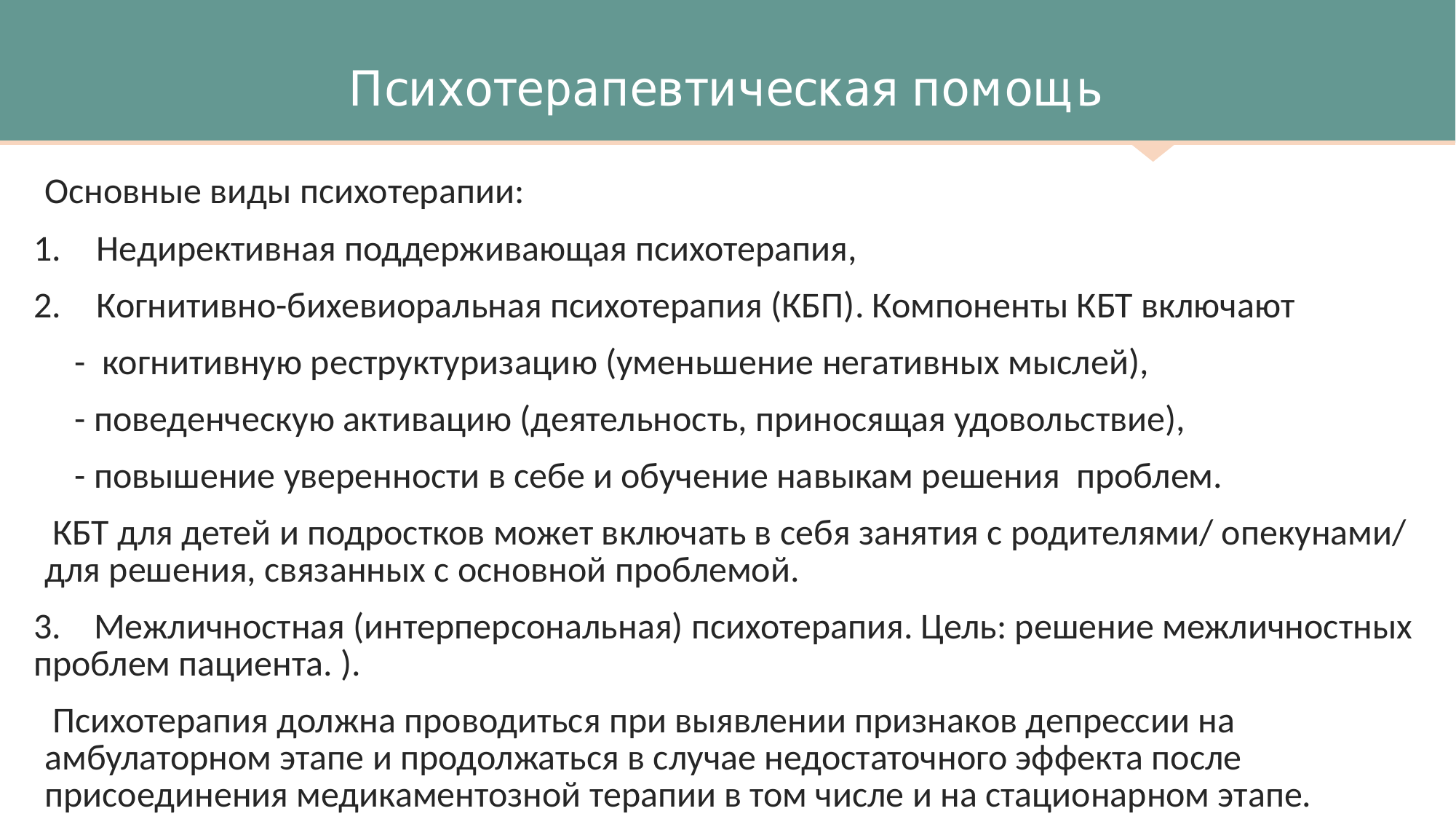

# Психотерапевтическая помощь
Основные виды психотерапии:
 Недирективная поддерживающая психотерапия,
 Когнитивно-бихевиоральная психотерапия (КБП). Компоненты КБТ включают
     -  когнитивную реструктуризацию (уменьшение негативных мыслей),
     - поведенческую активацию (деятельность, приносящая удовольствие),
     - повышение уверенности в себе и обучение навыкам решения  проблем.
 КБТ для детей и подростков может включать в себя занятия с родителями/ опекунами/ для решения, связанных с основной проблемой.
3.    Межличностная (интерперсональная) психотерапия. Цель: решение межличностных проблем пациента. ).
 Психотерапия должна проводиться при выявлении признаков депрессии на амбулаторном этапе и продолжаться в случае недостаточного эффекта после присоединения медикаментозной терапии в том числе и на стационарном этапе.